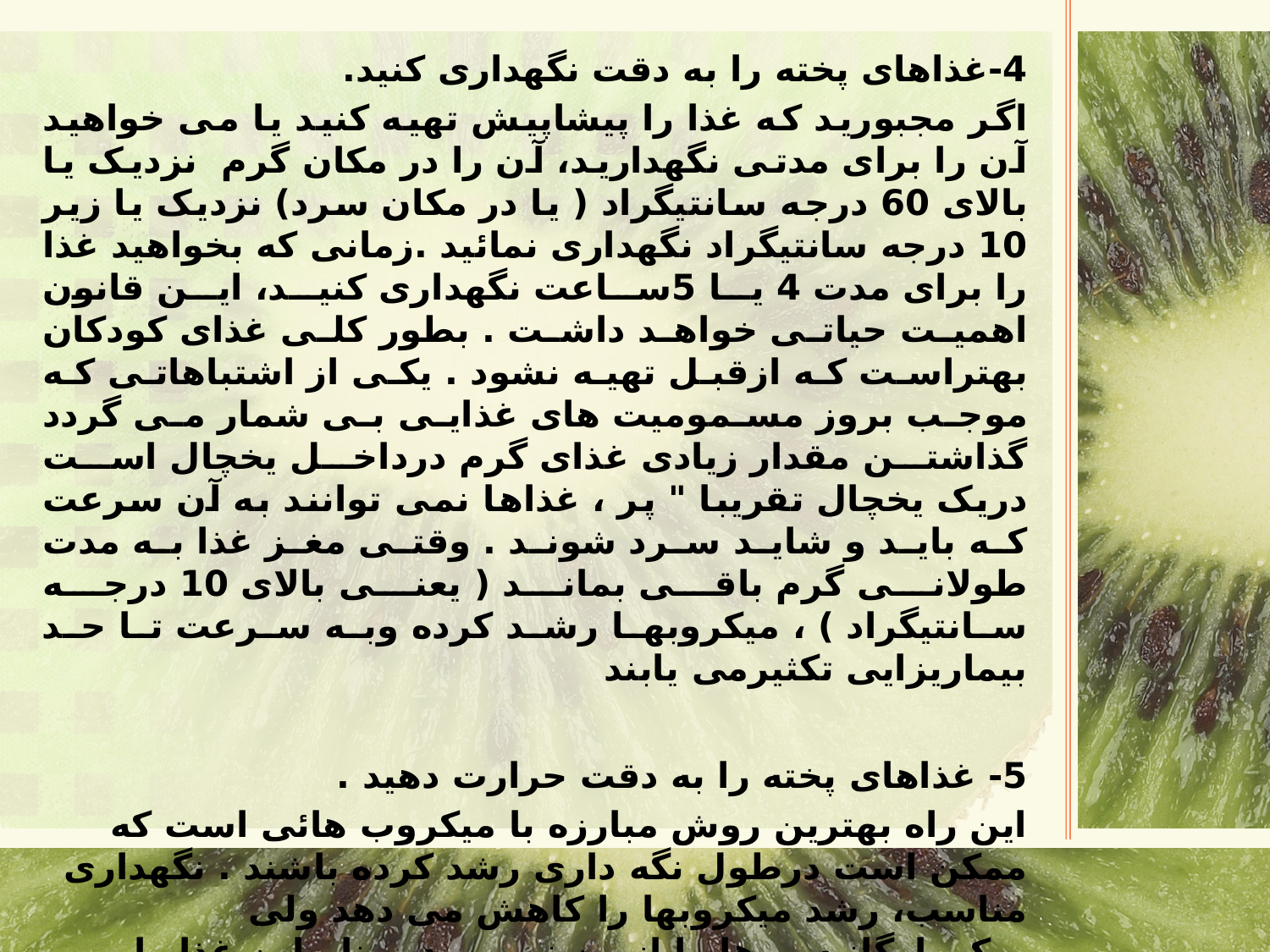

4-غذاهای پخته را به دقت نگهداری کنید.
اگر مجبورید که غذا را پیشاپیش تهیه کنید یا می خواهید آن را برای مدتی نگهدارید، آن را در مکان گرم  نزدیک یا بالای 60 درجه سانتیگراد ( یا در مکان سرد) نزدیک یا زیر 10 درجه سانتیگراد نگهداری نمائید .زمانی که بخواهید غذا را برای مدت 4 یا 5ساعت نگهداری کنید، این قانون اهمیت حیاتی خواهد داشت . بطور کلی غذای کودکان بهتراست که ازقبل تهیه نشود . یکی از اشتباهاتی که موجب بروز مسمومیت های غذایی بی شمار می گردد گذاشتن مقدار زیادی غذای گرم درداخل یخچال است دریک یخچال تقریبا " پر ، غذاها نمی توانند به آن سرعت که باید و شاید سرد شوند . وقتی مغز غذا به مدت طولانی گرم باقی بماند ( یعنی بالای 10 درجه سانتیگراد ) ، میکروبها رشد کرده وبه سرعت تا حد بیماریزایی تکثیرمی یابند

5- غذاهای پخته را به دقت حرارت دهید .
این راه بهترین روش مبارزه با میکروب هائی است که ممکن است درطول نگه داری رشد کرده باشند . نگهداری مناسب، رشد میکروبها را کاهش می دهد ولی میکروارگانیسم ها را ازبین نمی برد . بنابراین غذا را یکبار دیگر به دقت حرارت دهید بطوری که دمای تمام قسمت های غذا به حداقل 70 درجه سانتیگراد برسد .